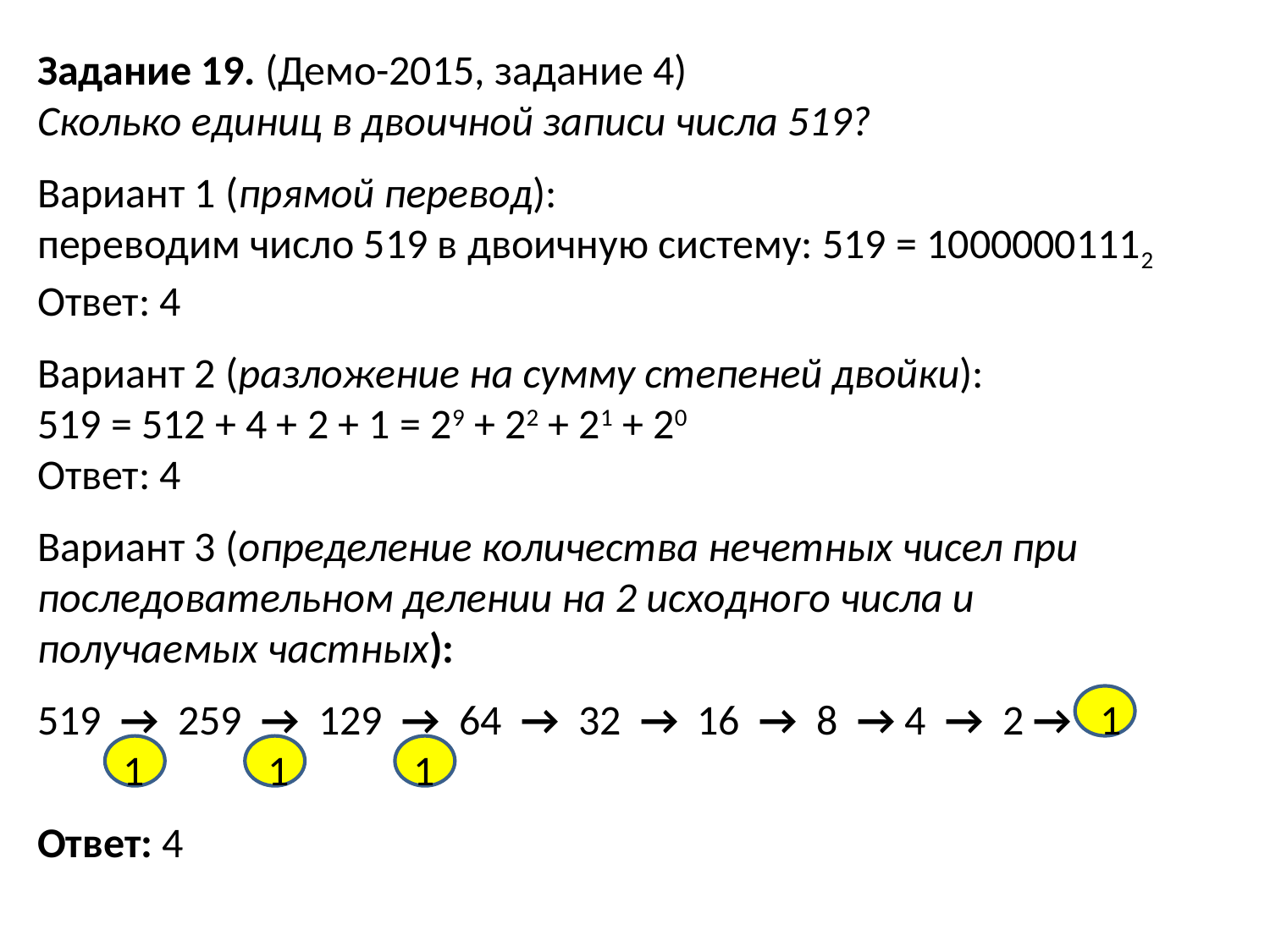

Задание 19. (Демо-2015, задание 4)
Сколько единиц в двоичной записи числа 519?
Вариант 1 (прямой перевод):
переводим число 519 в двоичную систему: 519 = 10000001112
Ответ: 4
Вариант 2 (разложение на сумму степеней двойки):
519 = 512 + 4 + 2 + 1 = 29 + 22 + 21 + 20
Ответ: 4
Вариант 3 (определение количества нечетных чисел при последовательном делении на 2 исходного числа и получаемых частных):
519  →  259  →  129  →  64  →  32  →  16  →  8  → 4  →  2 →   1
         1             1             1
Ответ: 4